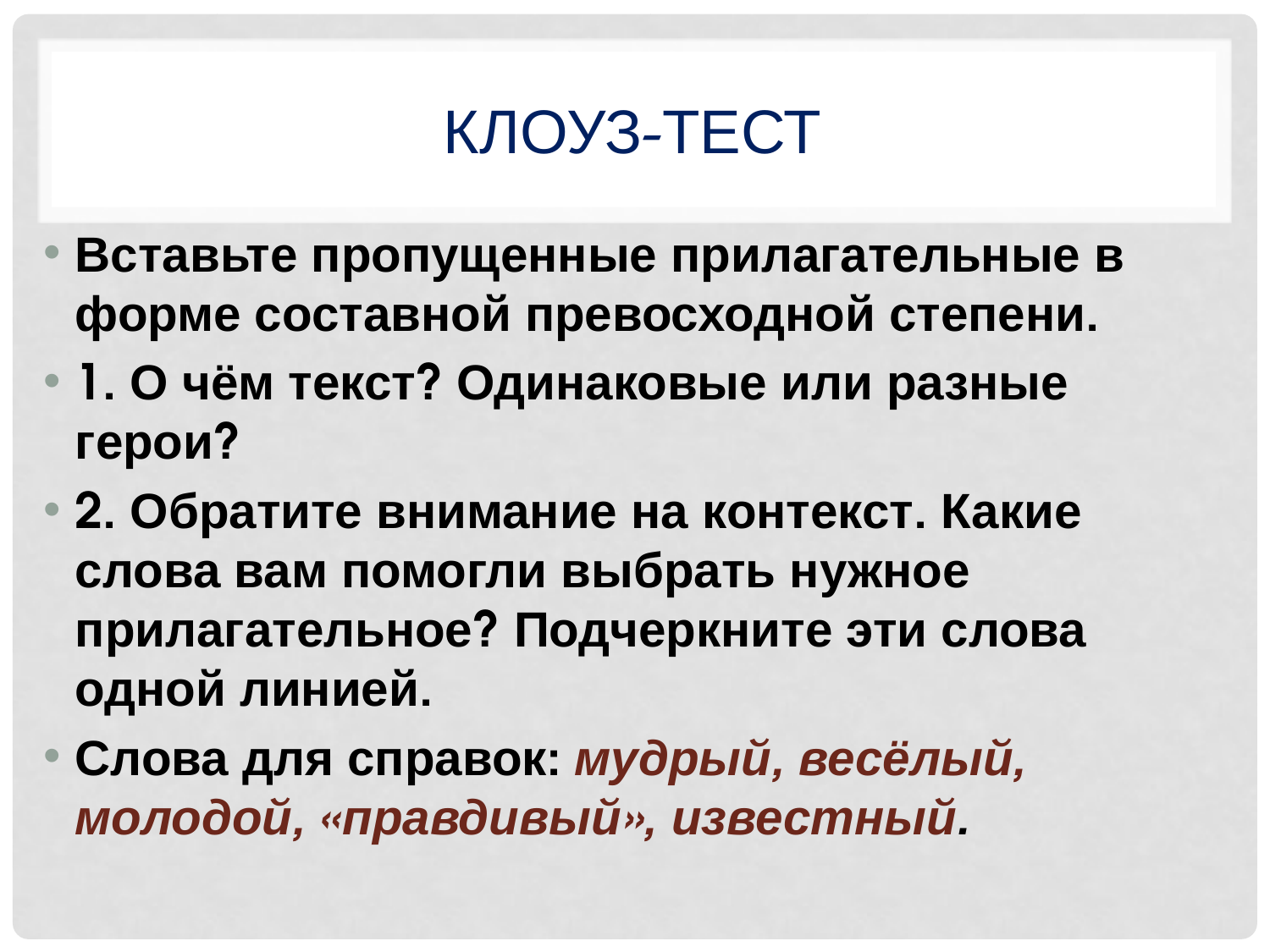

# Клоуз-тест
Вставьте пропущенные прилагательные в форме составной превосходной степени.
1. О чём текст? Одинаковые или разные герои?
2. Обратите внимание на контекст. Какие слова вам помогли выбрать нужное прилагательное? Подчеркните эти слова одной линией.
Слова для справок: мудрый, весёлый, молодой, «правдивый», известный.